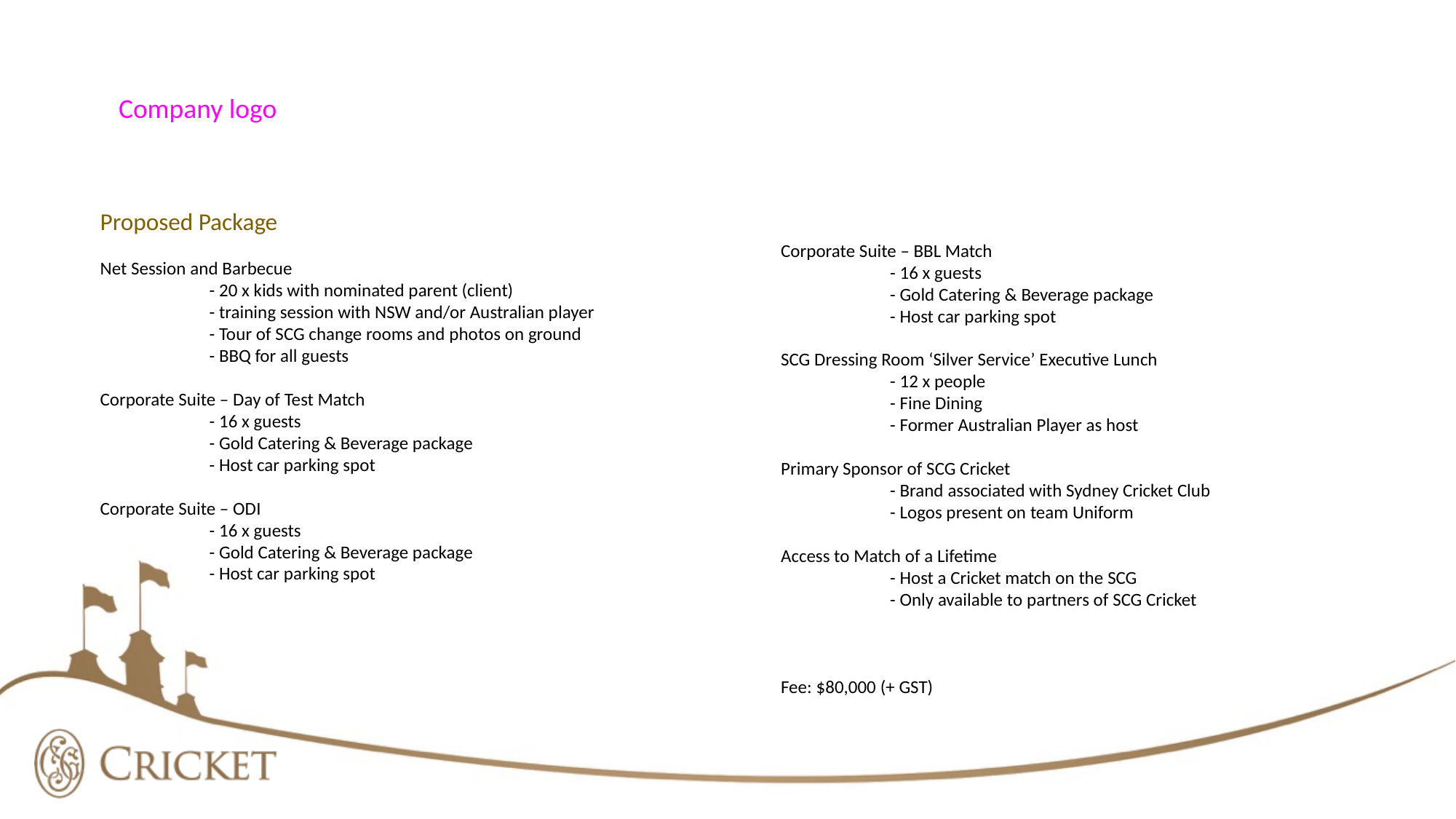

Company logo
Proposed Package

Net Session and Barbecue
	- 20 x kids with nominated parent (client)
	- training session with NSW and/or Australian player
	- Tour of SCG change rooms and photos on ground
	- BBQ for all guests

Corporate Suite – Day of Test Match
	- 16 x guests
	- Gold Catering & Beverage package
	- Host car parking spot

Corporate Suite – ODI
	- 16 x guests
	- Gold Catering & Beverage package
	- Host car parking spot

Corporate Suite – BBL Match
	- 16 x guests
	- Gold Catering & Beverage package
	- Host car parking spot

SCG Dressing Room ‘Silver Service’ Executive Lunch
	- 12 x people
	- Fine Dining
	- Former Australian Player as host

Primary Sponsor of SCG Cricket
	- Brand associated with Sydney Cricket Club
	- Logos present on team Uniform

Access to Match of a Lifetime
	- Host a Cricket match on the SCG
	- Only available to partners of SCG Cricket

Fee: $80,000 (+ GST)